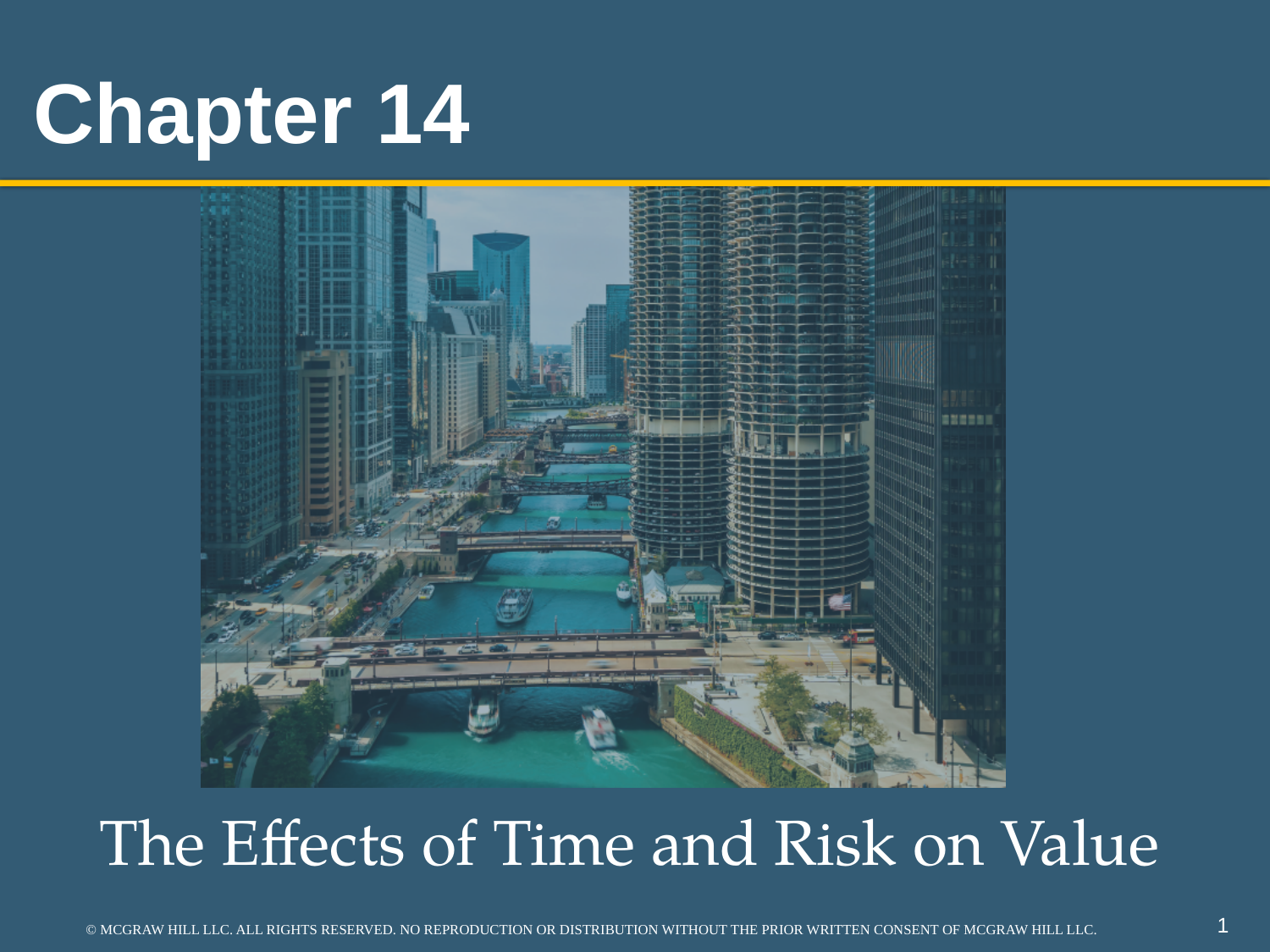

# Chapter 14
The Effects of Time and Risk on Value
© MCGRAW HILL LLC. ALL RIGHTS RESERVED. NO REPRODUCTION OR DISTRIBUTION WITHOUT THE PRIOR WRITTEN CONSENT OF MCGRAW HILL LLC.
1